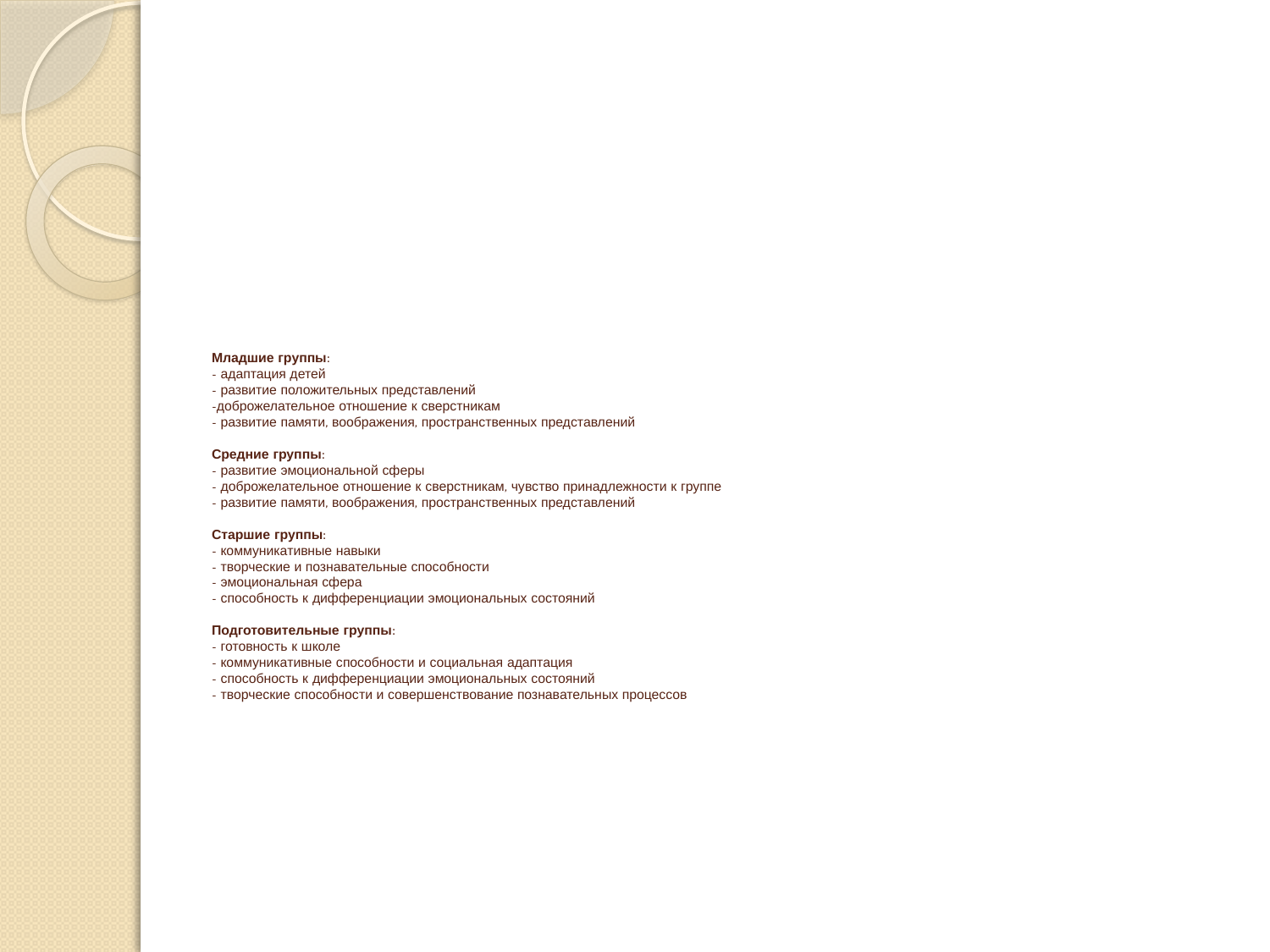

# Младшие группы: - адаптация детей - развитие положительных представлений -доброжелательное отношение к сверстникам - развитие памяти, воображения, пространственных представлений Средние группы: - развитие эмоциональной сферы - доброжелательное отношение к сверстникам, чувство принадлежности к группе - развитие памяти, воображения, пространственных представлений Старшие группы: - коммуникативные навыки - творческие и познавательные способности - эмоциональная сфера - способность к дифференциации эмоциональных состояний Подготовительные группы: - готовность к школе - коммуникативные способности и социальная адаптация - способность к дифференциации эмоциональных состояний - творческие способности и совершенствование познавательных процессов